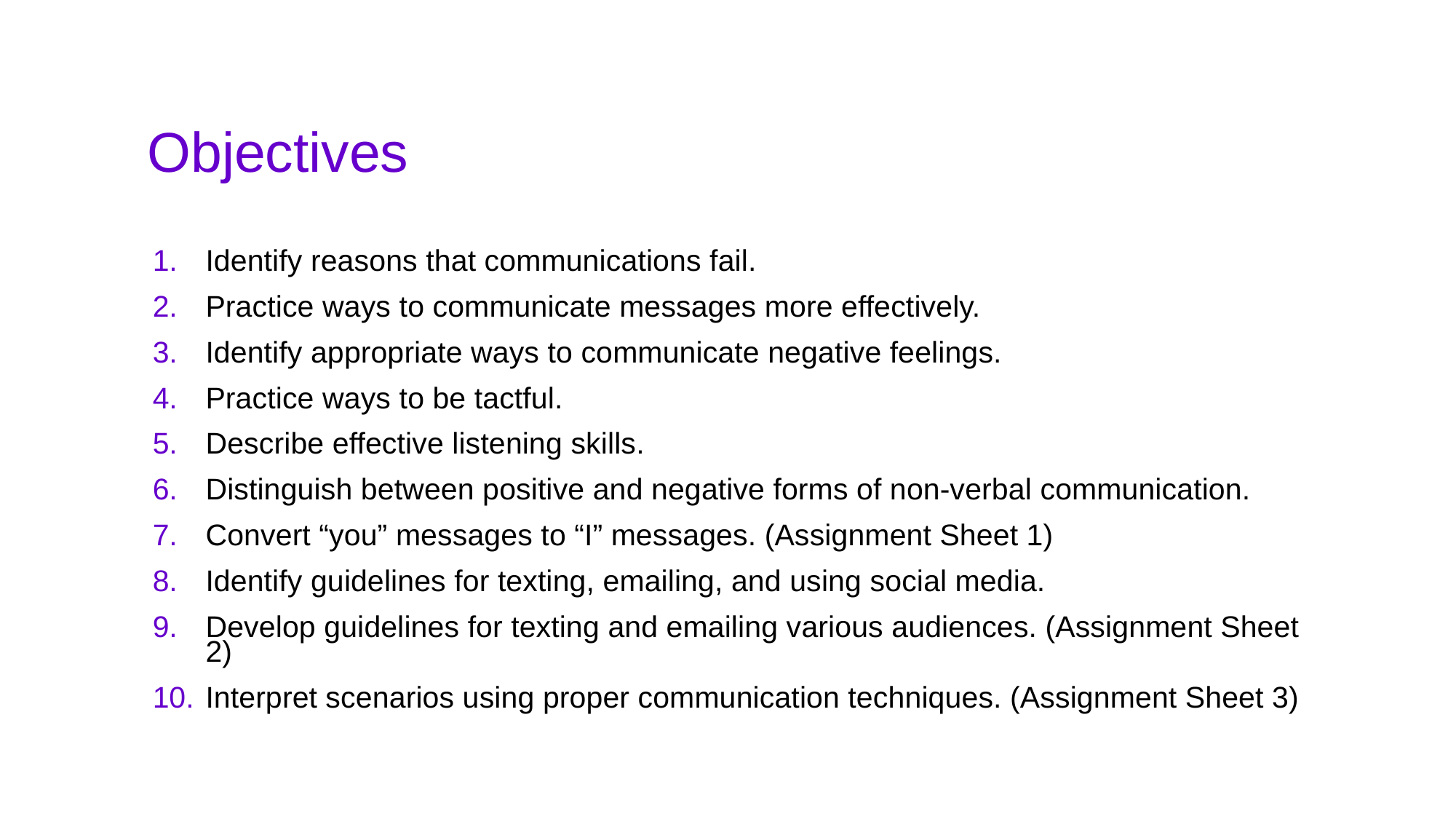

# Objectives
Identify reasons that communications fail.
Practice ways to communicate messages more effectively.
Identify appropriate ways to communicate negative feelings.
Practice ways to be tactful.
Describe effective listening skills.
Distinguish between positive and negative forms of non-verbal communication.
Convert “you” messages to “I” messages. (Assignment Sheet 1)
Identify guidelines for texting, emailing, and using social media.
Develop guidelines for texting and emailing various audiences. (Assignment Sheet 2)
Interpret scenarios using proper communication techniques. (Assignment Sheet 3)